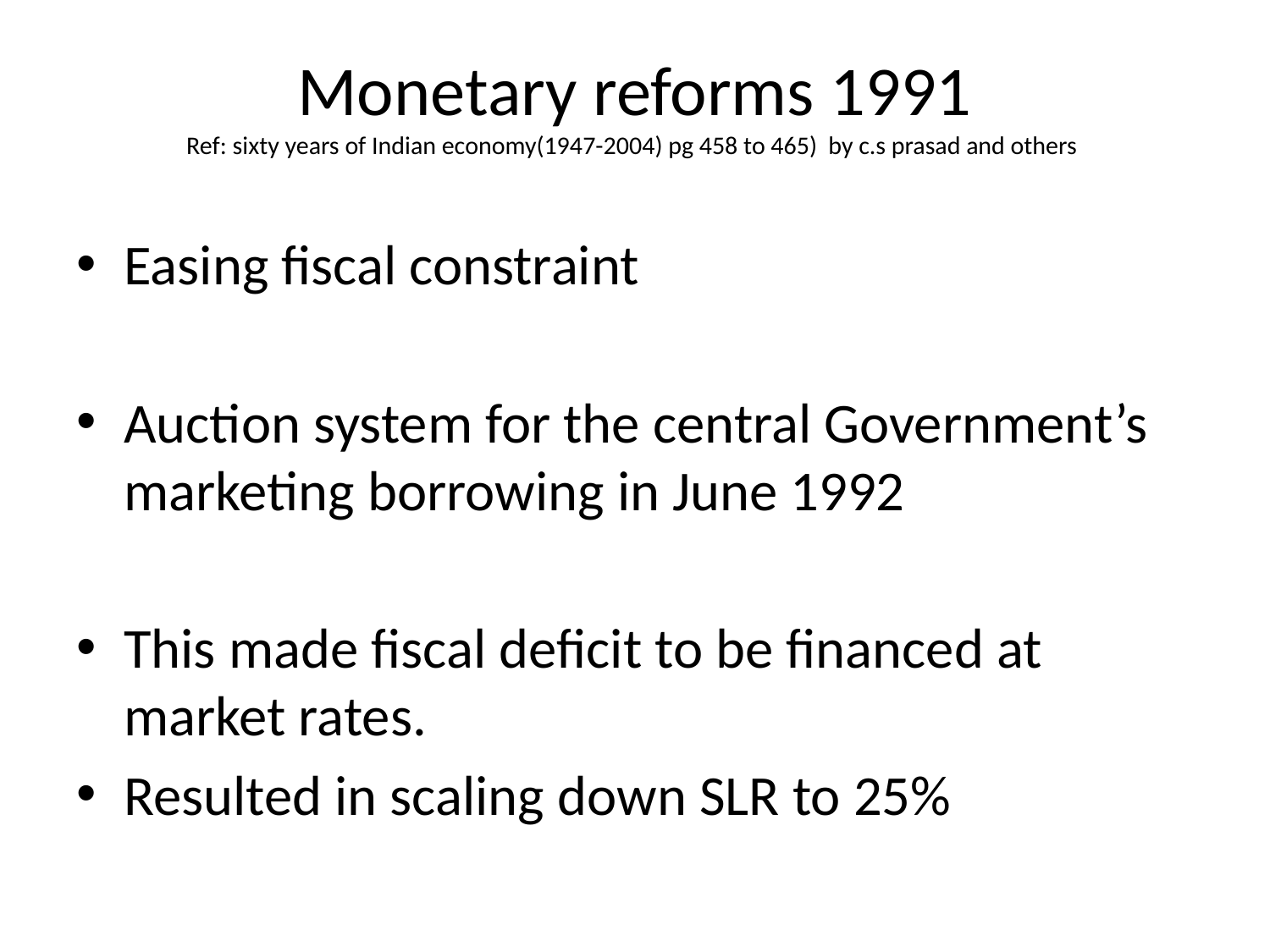

# Monetary reforms 1991 Ref: sixty years of Indian economy(1947-2004) pg 458 to 465)  by c.s prasad and others
Easing fiscal constraint

Auction system for the central Government’s marketing borrowing in June 1992

This made fiscal deficit to be financed at market rates.
Resulted in scaling down SLR to 25%